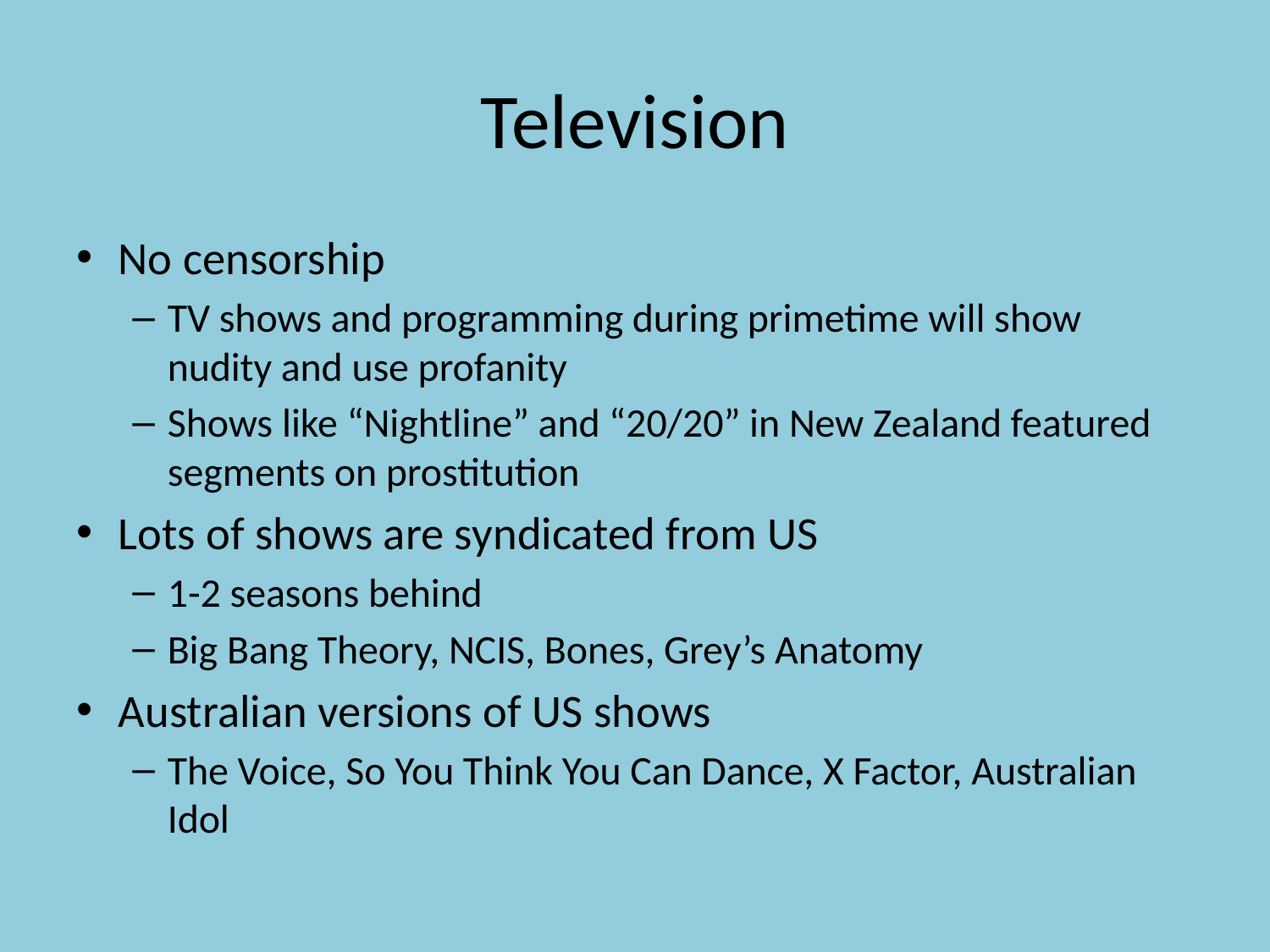

# Television
No censorship
TV shows and programming during primetime will show nudity and use profanity
Shows like “Nightline” and “20/20” in New Zealand featured segments on prostitution
Lots of shows are syndicated from US
1-2 seasons behind
Big Bang Theory, NCIS, Bones, Grey’s Anatomy
Australian versions of US shows
The Voice, So You Think You Can Dance, X Factor, Australian Idol